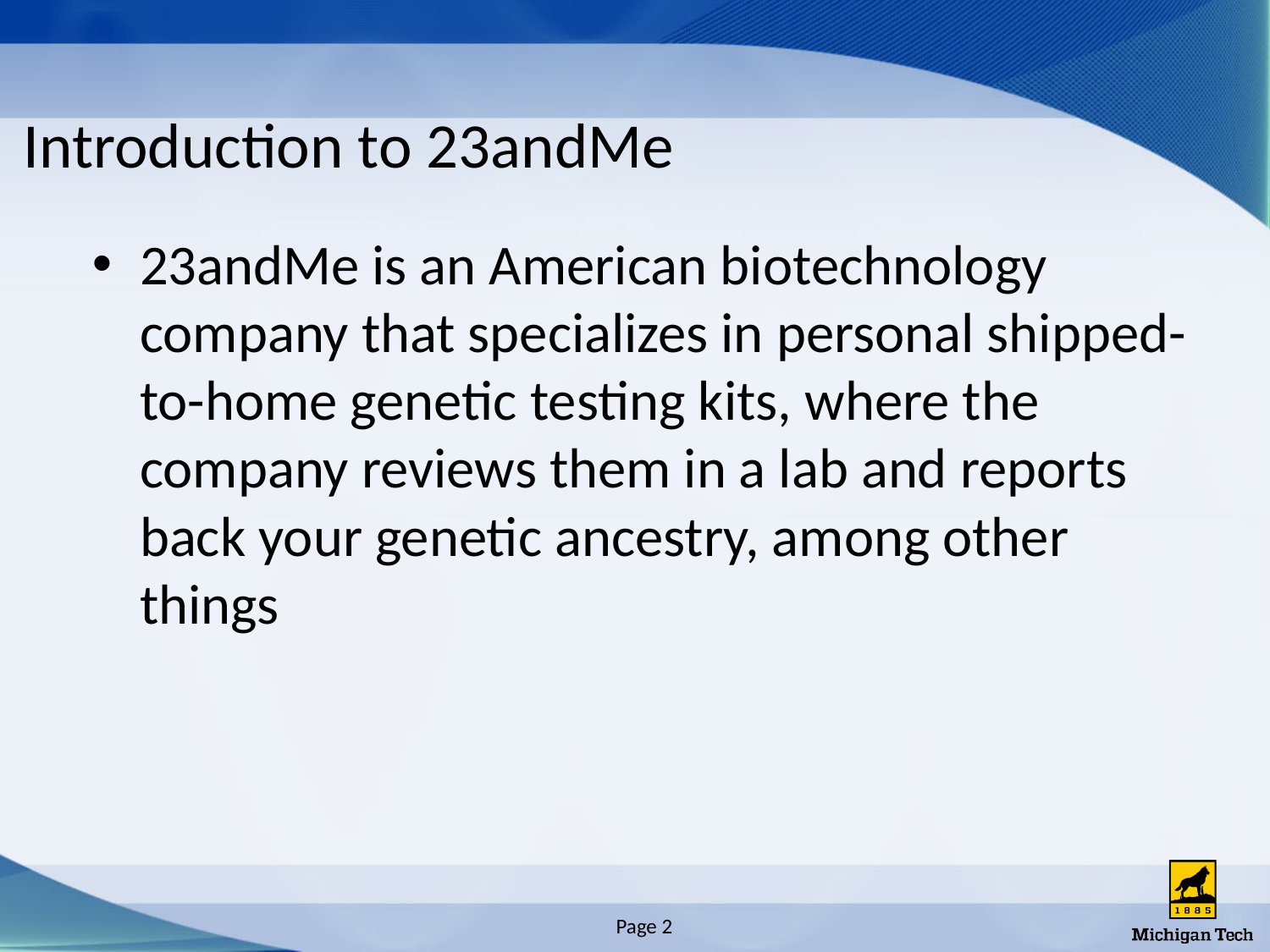

# Introduction to 23andMe
23andMe is an American biotechnology company that specializes in personal shipped-to-home genetic testing kits, where the company reviews them in a lab and reports back your genetic ancestry, among other things